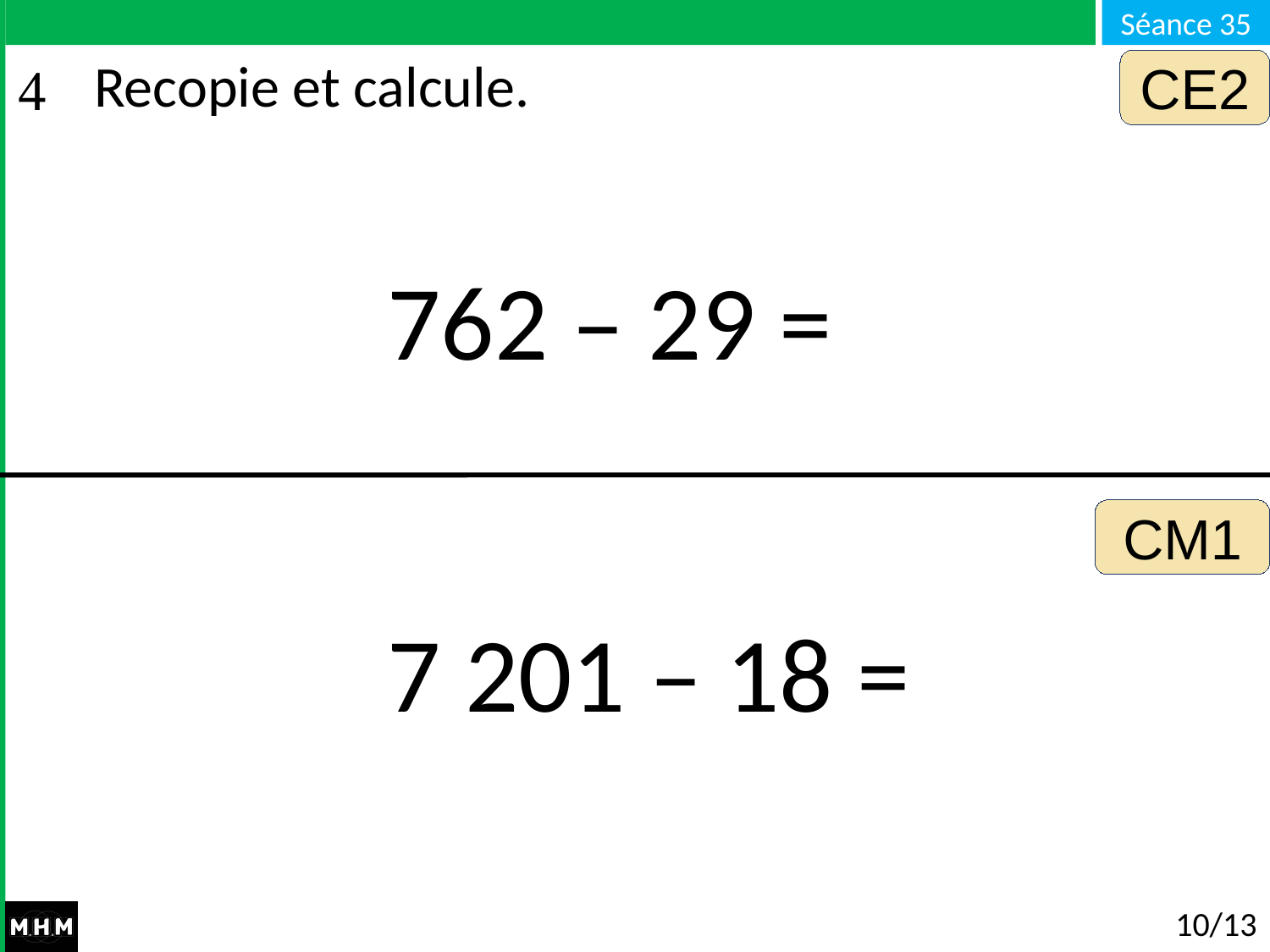

CE2
# Recopie et calcule.
762 – 29 =

CM1
7 201 – 18 =
10/13